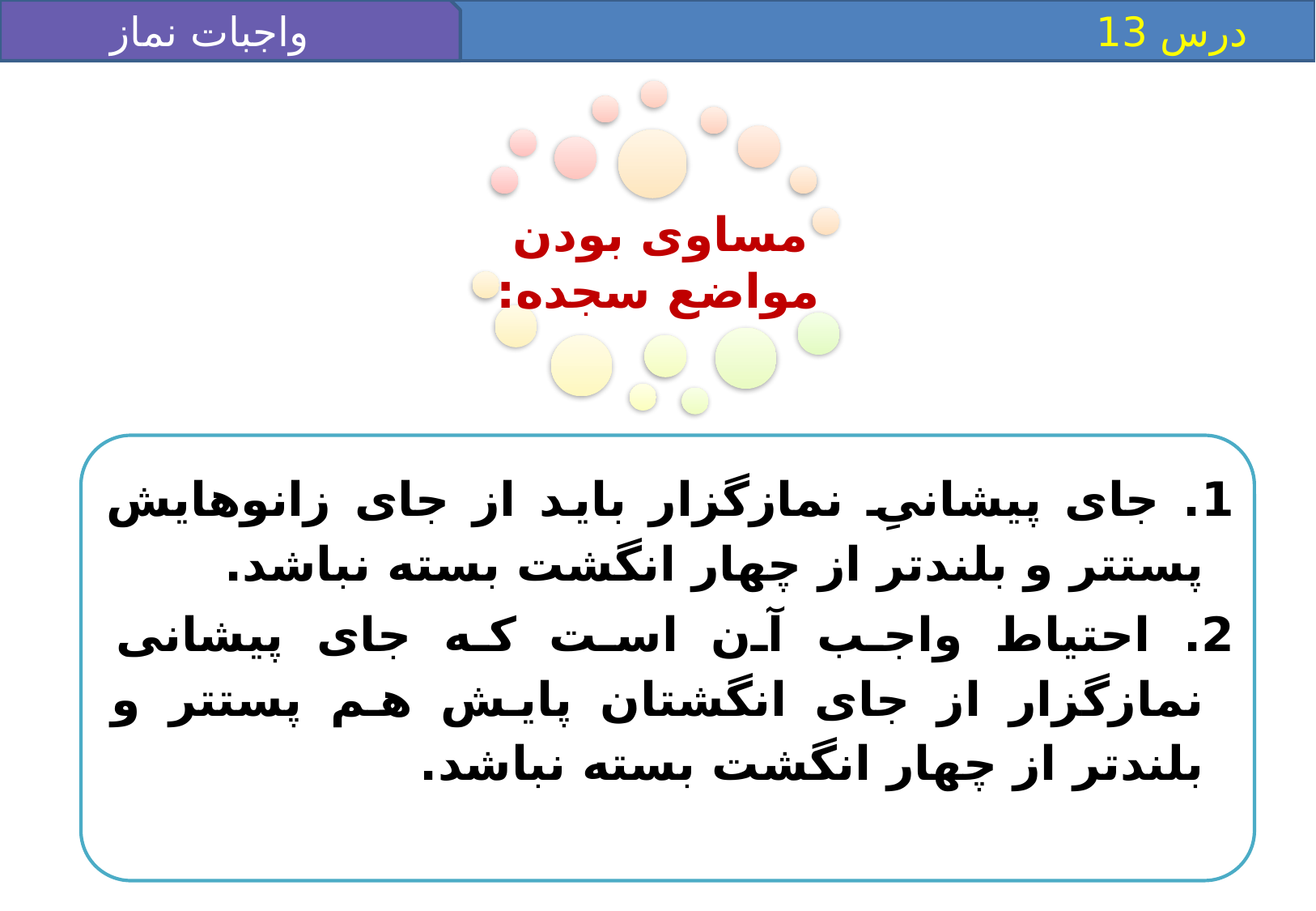

واجبات نماز 3
 درس 13

مساوى بودن
مواضع سجده:

1. جاى پيشانىِ نمازگزار بايد از جاى زانوهايش پست‏تر و بلندتر از چهار انگشت بسته نباشد.
2. احتياط واجب آن است كه جاى پيشانى نمازگزار از جاى انگشتان پايش هم پست‏تر و بلندتر از چهار انگشت بسته نباشد.